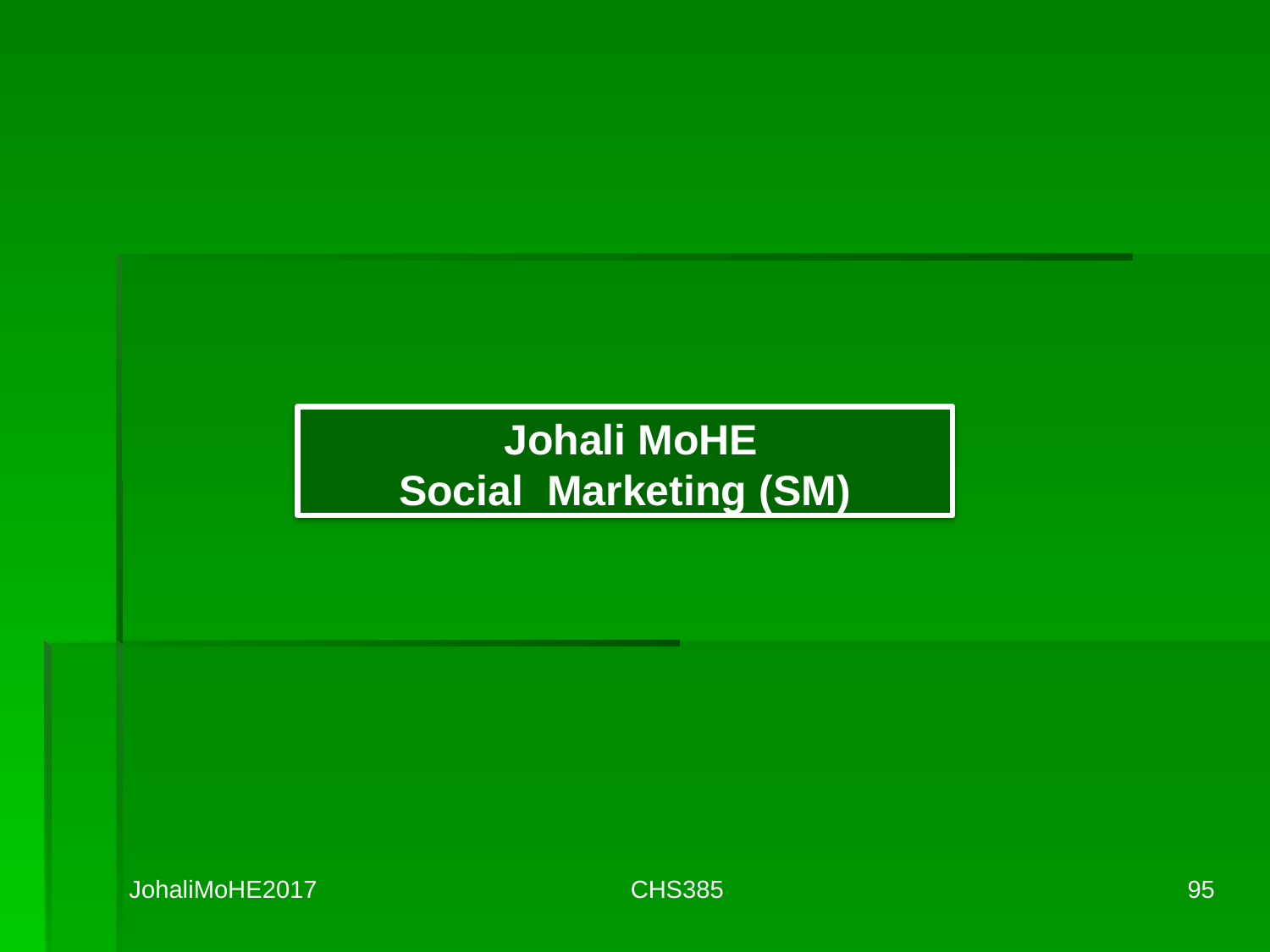

Johali MoHE
Social  Marketing (SM)
JohaliMoHE2017
CHS385
95